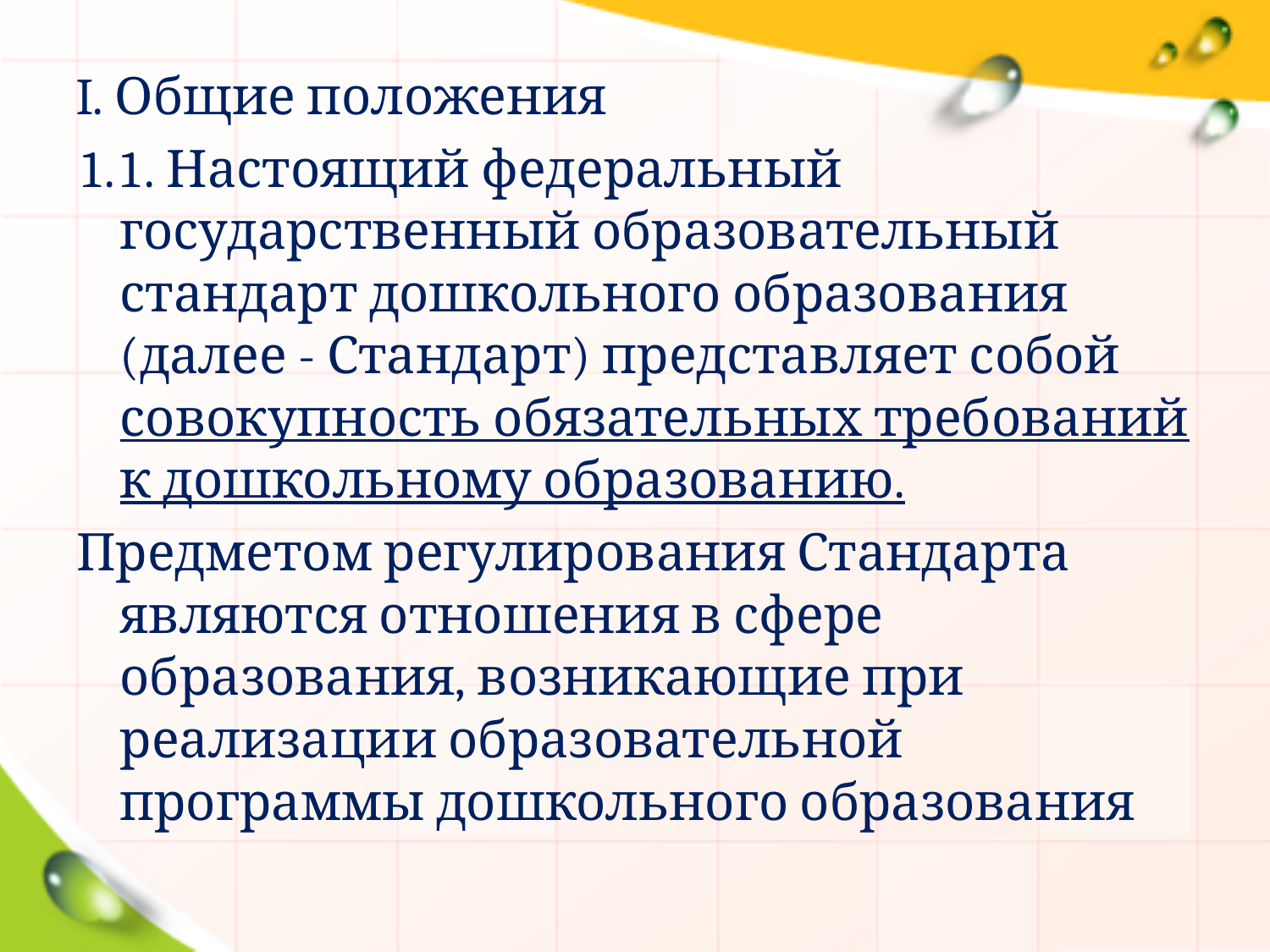

I. Общие положения
1.1. Настоящий федеральный государственный образовательный стандарт дошкольного образования (далее - Стандарт) представляет собой совокупность обязательных требований к дошкольному образованию.
Предметом регулирования Стандарта являются отношения в сфере образования, возникающие при реализации образовательной программы дошкольного образования